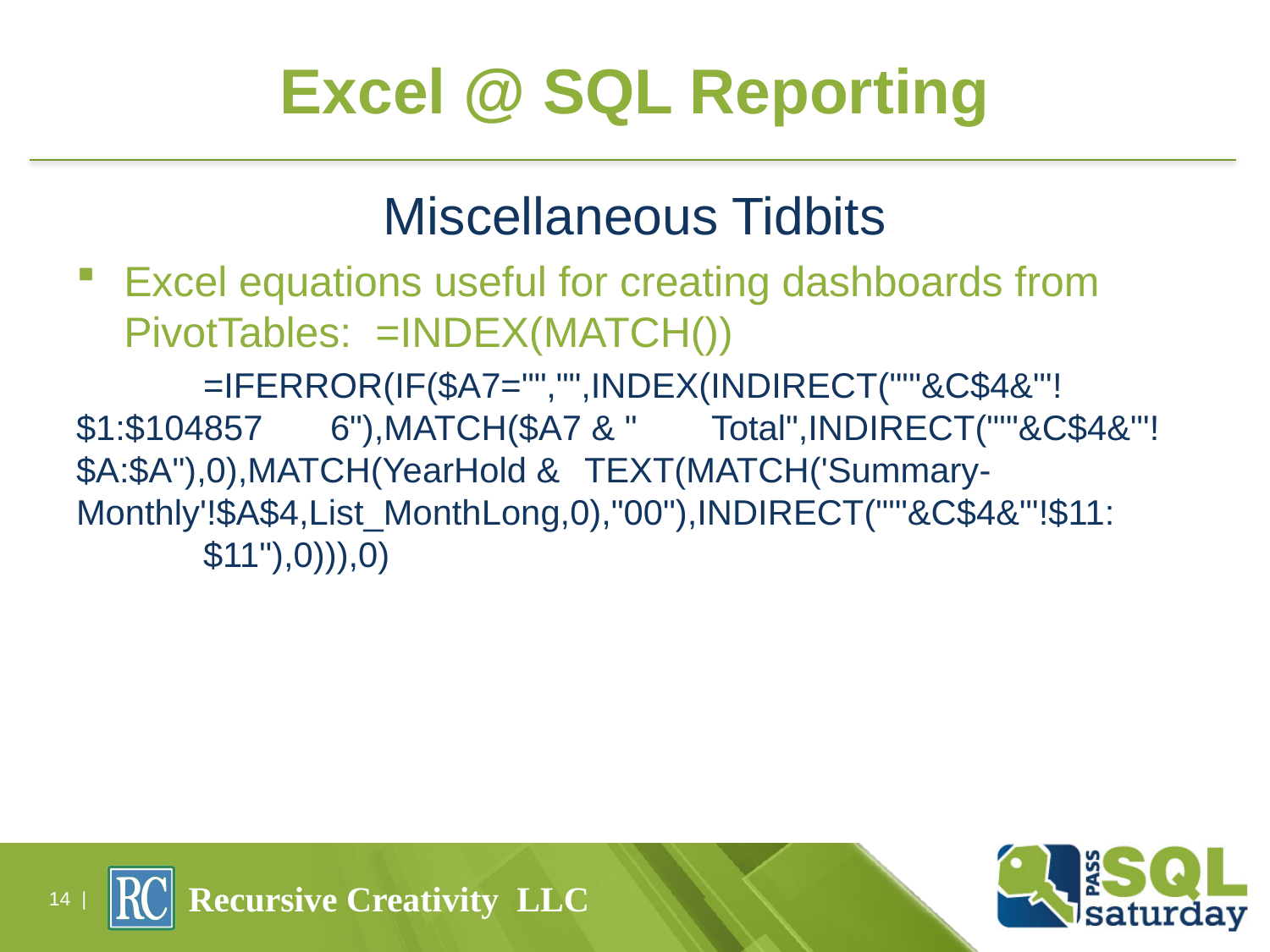

# Excel @ SQL Reporting
Miscellaneous Tidbits
Excel equations useful for creating dashboards from PivotTables:  =INDEX(MATCH())
	=IFERROR(IF($A7="","",INDEX(INDIRECT("'"&C$4&"'!$1:$104857	6"),MATCH($A7 & " 	Total",INDIRECT("'"&C$4&"'!$A:$A"),0),MATCH(YearHold & 	TEXT(MATCH('Summary-	Monthly'!$A$4,List_MonthLong,0),"00"),INDIRECT("'"&C$4&"'!$11:	$11"),0))),0)
14  |
Recursive Creativity  LLC